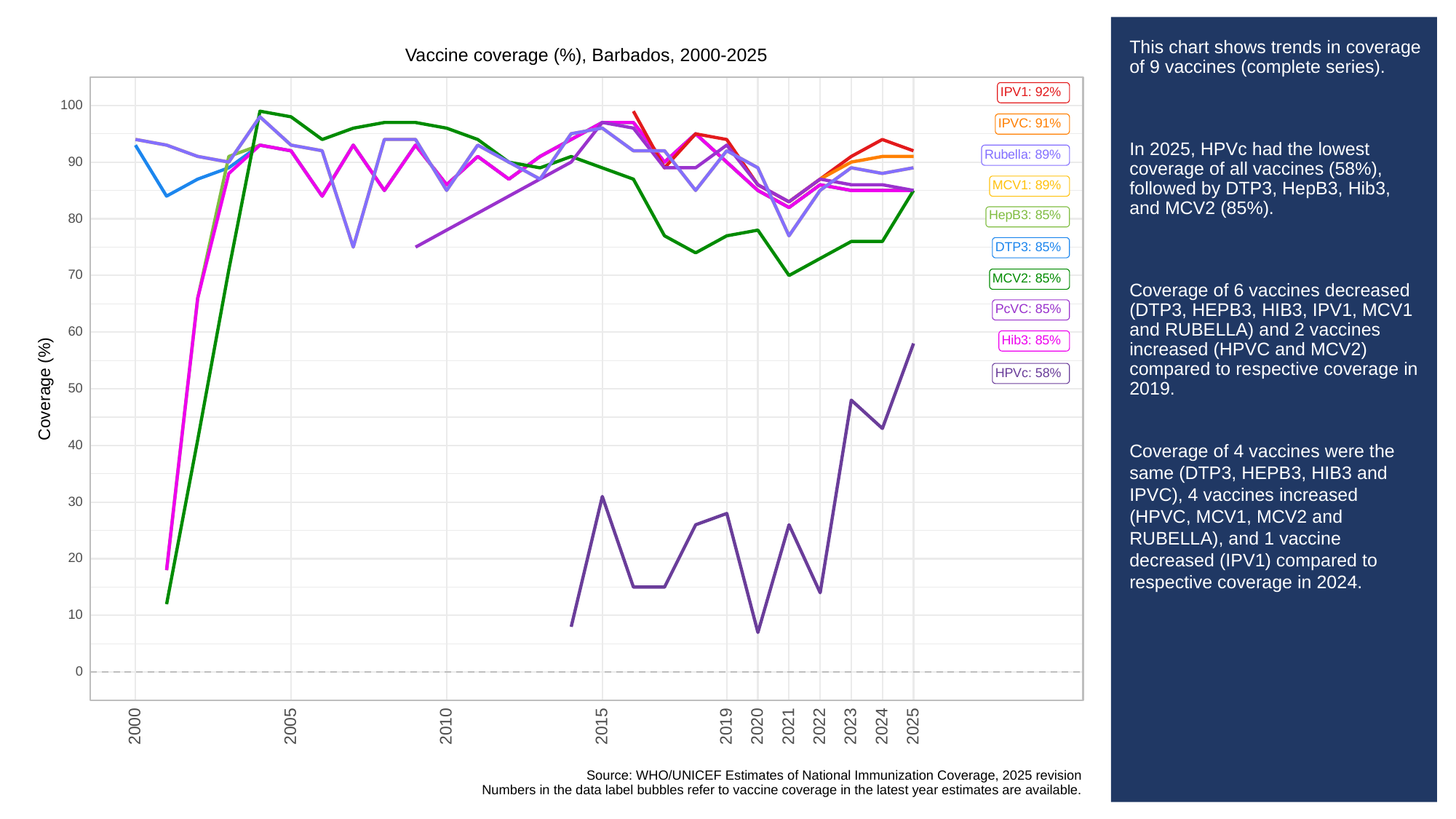

# This chart shows trends in coverage of 9 vaccines (complete series).

In 2025, HPVc had the lowest coverage of all vaccines (58%), followed by DTP3, HepB3, Hib3, and MCV2 (85%).

Coverage of 6 vaccines decreased (DTP3, HEPB3, HIB3, IPV1, MCV1 and RUBELLA) and 2 vaccines increased (HPVC and MCV2) compared to respective coverage in 2019.

Coverage of 4 vaccines were the same (DTP3, HEPB3, HIB3 and IPVC), 4 vaccines increased (HPVC, MCV1, MCV2 and RUBELLA), and 1 vaccine decreased (IPV1) compared to respective coverage in 2024.

Vaccine coverage (%), Barbados, 2000-2025

IPV1: 92%

100

IPVC: 91%

Rubella: 89%

90

MCV1: 89%

HepB3: 85%
80

DTP3: 85%

70
MCV2: 85%

PcVC: 85%
60

Hib3: 85%

HPVc: 58%
Coverage (%)
50

40

30

20

10

0

2023
2000
2005
2010
2015
2019
2020
2021
2022
2024
2025
Source: WHO/UNICEF Estimates of National Immunization Coverage, 2025 revision
Numbers in the data label bubbles refer to vaccine coverage in the latest year estimates are available.